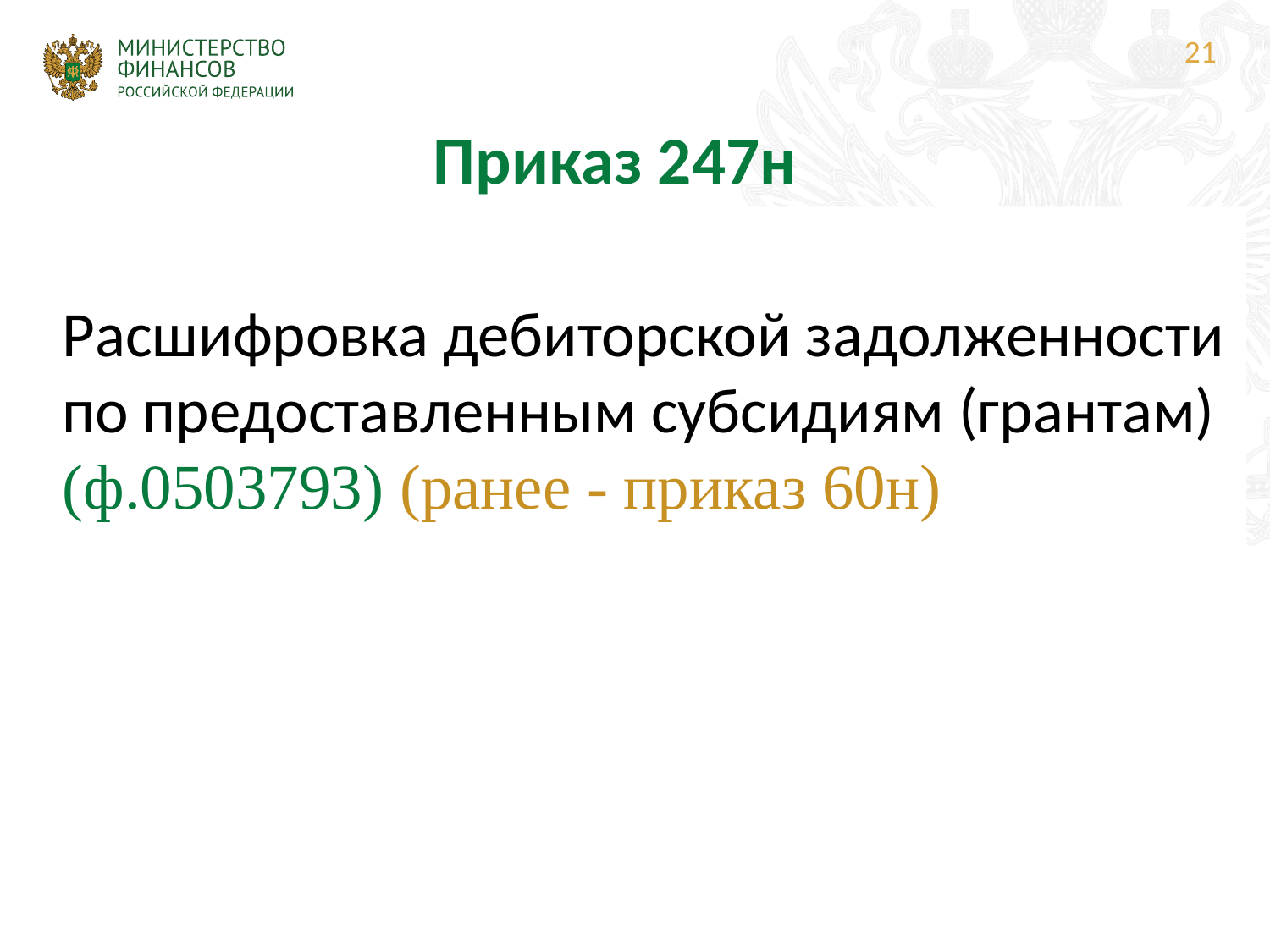

21
# Приказ 247н

Расшифровка дебиторской задолженности по предоставленным субсидиям (грантам) (ф.0503793) (ранее - приказ 60н)